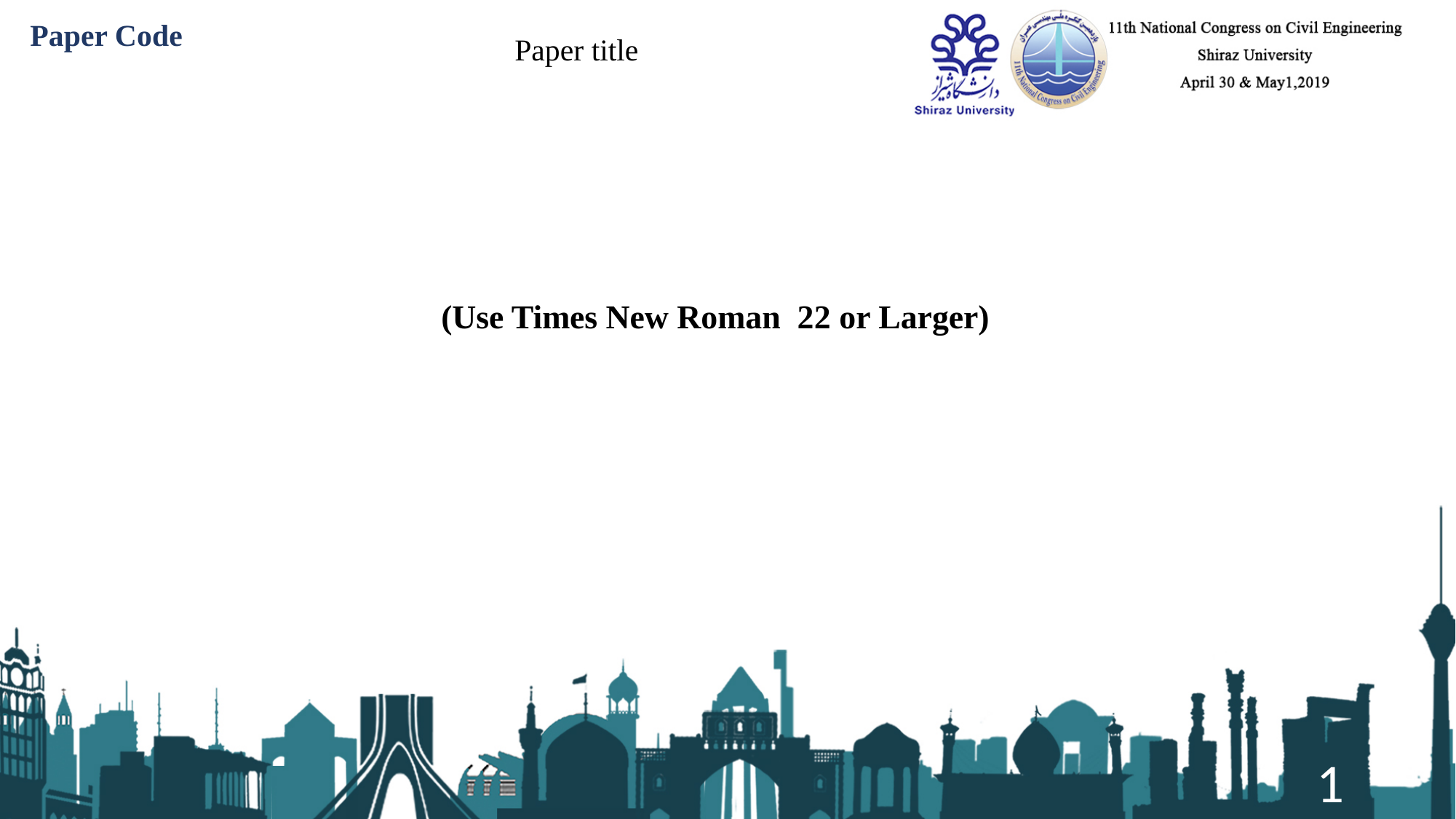

Paper Code
Paper title
# (Use Times New Roman  22 or Larger)
1